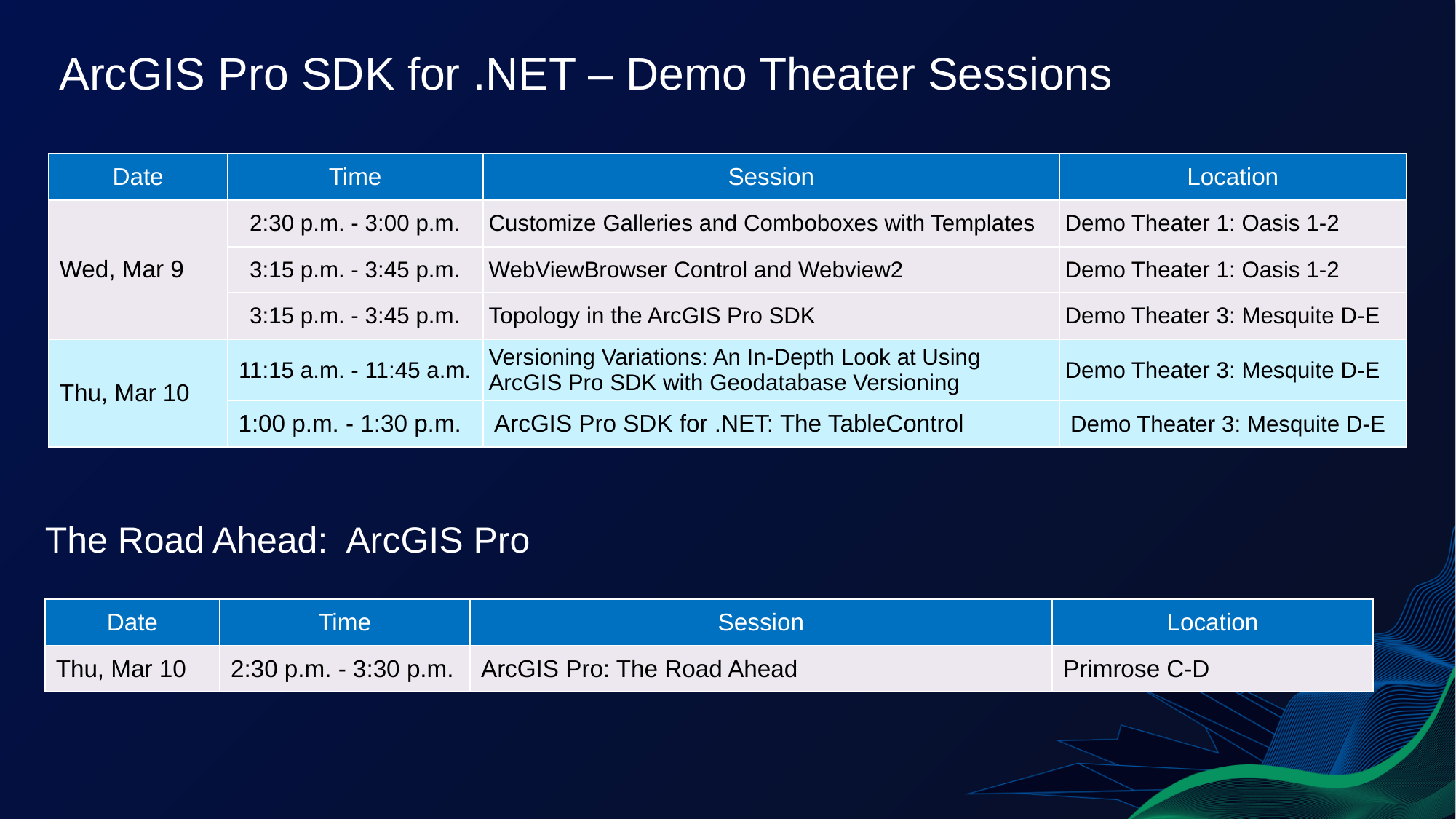

ArcGIS Pro SDK for .NET – Demo Theater Sessions
| Date | Time | Session | Location |
| --- | --- | --- | --- |
| Wed, Mar 9 | 2:30 p.m. - 3:00 p.m. | Customize Galleries and Comboboxes with Templates | Demo Theater 1: Oasis 1-2 |
|  | 3:15 p.m. - 3:45 p.m. | WebViewBrowser Control and Webview2 | Demo Theater 1: Oasis 1-2 |
|  | 3:15 p.m. - 3:45 p.m. | Topology in the ArcGIS Pro SDK | Demo Theater 3: Mesquite D-E |
| Thu, Mar 10 | 11:15 a.m. - 11:45 a.m. | Versioning Variations: An In-Depth Look at Using ArcGIS Pro SDK with Geodatabase Versioning | Demo Theater 3: Mesquite D-E |
|  | 1:00 p.m. - 1:30 p.m. | ArcGIS Pro SDK for .NET: The TableControl | Demo Theater 3: Mesquite D-E |
The Road Ahead:  ArcGIS Pro
| Date | Time | Session | Location |
| --- | --- | --- | --- |
| Thu, Mar 10 | 2:30 p.m. - 3:30 p.m. | ArcGIS Pro: The Road Ahead | Primrose C-D |